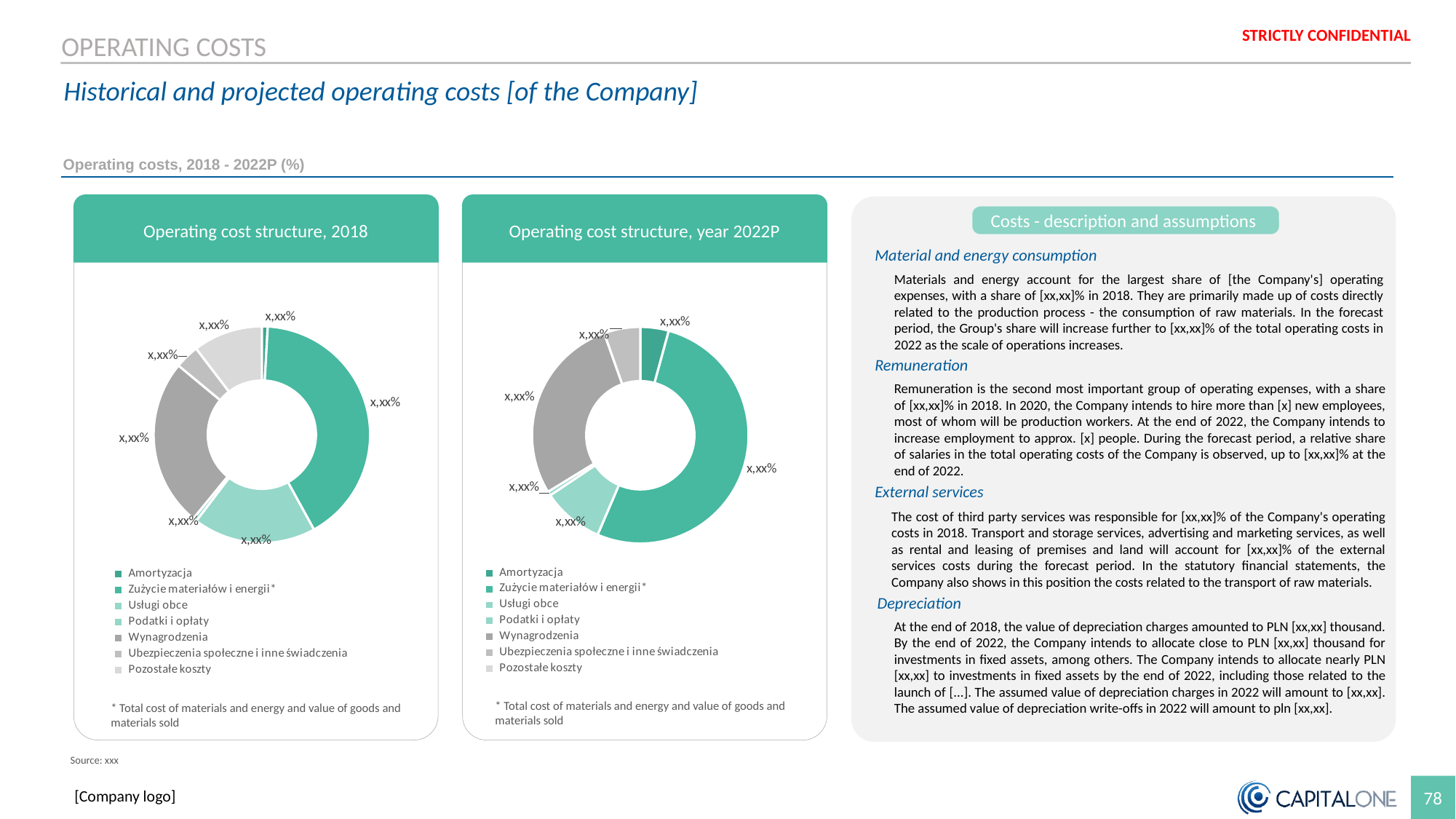

OPERATING COSTS
Historical and projected operating costs [of the Company]
Operating costs, 2018 - 2022P (%)

Operating cost structure, 2018
Operating cost structure, year 2022P

Costs - description and assumptions
Material and energy consumption
Materials and energy account for the largest share of [the Company's] operating expenses, with a share of [xx,xx]% in 2018. They are primarily made up of costs directly related to the production process - the consumption of raw materials. In the forecast period, the Group's share will increase further to [xx,xx]% of the total operating costs in 2022 as the scale of operations increases.

### Chart

| Category | Udział w kosztach operacyjnych |
|---|---|
|  Amortyzacja  | 0.008707936472006877 |
|  Zużycie materiałów i energii*  | 0.41133392220166554 |
|  Usługi obce  | 0.18350740218457273 |
|  Podatki i opłaty  | 0.005618375507214577 |
|  Wynagrodzenia  | 0.25095829243623835 |
|  Ubezpieczenia społeczne i inne świadczenia  | 0.03600994156067804 |
|  Pozostałe koszty  | 0.1038641296376239 |

### Chart

| Category | Udział w kosztach operacyjnych |
|---|---|
|  Amortyzacja  | 0.04243216352939477 |
|  Zużycie materiałów i energii*  | 0.5221132254492878 |
|  Usługi obce  | 0.0918647632796633 |
|  Podatki i opłaty  | 0.00620180138129717 |
|  Wynagrodzenia  | 0.28317157288968486 |
|  Ubezpieczenia społeczne i inne świadczenia  | 0.05421647347067214 |
|  Pozostałe koszty  | 0.0 |
Remuneration
Remuneration is the second most important group of operating expenses, with a share of [xx,xx]% in 2018. In 2020, the Company intends to hire more than [x] new employees, most of whom will be production workers. At the end of 2022, the Company intends to increase employment to approx. [x] people. During the forecast period, a relative share of salaries in the total operating costs of the Company is observed, up to [xx,xx]% at the end of 2022.
External services
The cost of third party services was responsible for [xx,xx]% of the Company's operating costs in 2018. Transport and storage services, advertising and marketing services, as well as rental and leasing of premises and land will account for [xx,xx]% of the external services costs during the forecast period. In the statutory financial statements, the Company also shows in this position the costs related to the transport of raw materials.
Depreciation
At the end of 2018, the value of depreciation charges amounted to PLN [xx,xx] thousand. By the end of 2022, the Company intends to allocate close to PLN [xx,xx] thousand for investments in fixed assets, among others. The Company intends to allocate nearly PLN [xx,xx] to investments in fixed assets by the end of 2022, including those related to the launch of [...]. The assumed value of depreciation charges in 2022 will amount to [xx,xx]. The assumed value of depreciation write-offs in 2022 will amount to pln [xx,xx].
* Total cost of materials and energy and value of goods and materials sold
* Total cost of materials and energy and value of goods and materials sold
Source: xxx